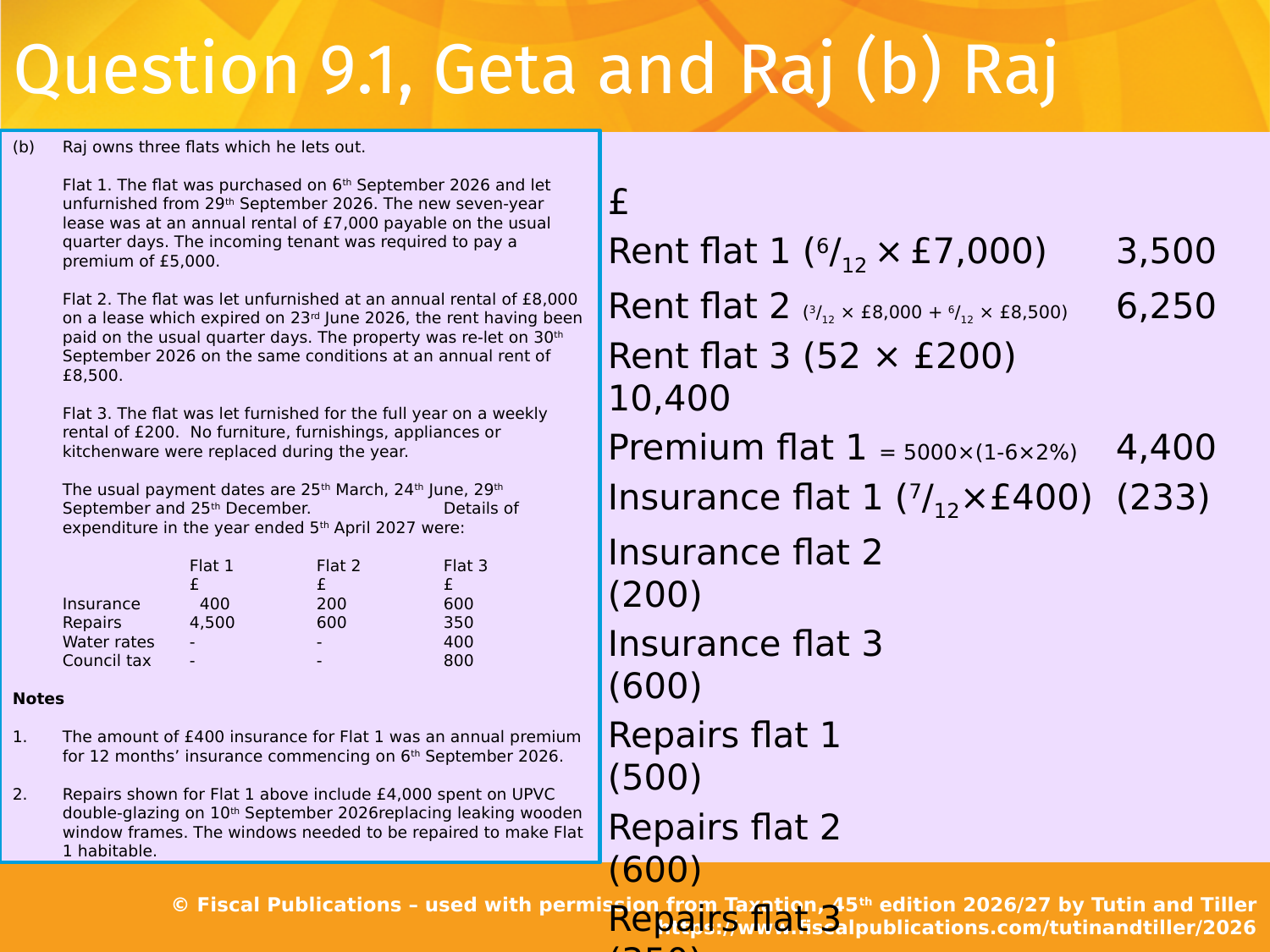

# Question 9.1, Geta and Raj (b) Raj
Raj owns three flats which he lets out.

	Flat 1. The flat was purchased on 6th September 2026 and let unfurnished from 29th September 2026. The new seven-year lease was at an annual rental of £7,000 payable on the usual quarter days. The incoming tenant was required to pay a premium of £5,000.

	Flat 2. The flat was let unfurnished at an annual rental of £8,000 on a lease which expired on 23rd June 2026, the rent having been paid on the usual quarter days. The property was re-let on 30th September 2026 on the same conditions at an annual rent of £8,500.

	Flat 3. The flat was let furnished for the full year on a weekly rental of £200.  No furniture, furnishings, appliances or kitchenware were replaced during the year.

	The usual payment dates are 25th March, 24th June, 29th September and 25th December.  	Details of expenditure in the year ended 5th April 2027 were:

		Flat 1	Flat 2	Flat 3
		£	£	£
	Insurance	  400 	200	600
	Repairs	4,500 	600	350
	Water rates	-	-	400
	Council tax	-	-	800

Notes

The amount of £400 insurance for Flat 1 was an annual premium for 12 months’ insurance commencing on 6th September 2026.

2.	Repairs shown for Flat 1 above include £4,000 spent on UPVC double-glazing on 10th September 2026replacing leaking wooden window frames. The windows needed to be repaired to make Flat 1 habitable.

					£
Rent flat 1 (6/12 × £7,000)	3,500
Rent flat 2 (3/12 × £8,000 + 6/12 × £8,500)	6,250
Rent flat 3 (52 × £200)		10,400
Premium flat 1 = 5000×(1-6×2%)	4,400
Insurance flat 1 (7/12×£400)	(233)
Insurance flat 2			(200)
Insurance flat 3			(600)
Repairs flat 1				(500)
Repairs flat 2				(600)
Repairs flat 3				(350)
Water rates				(400)
Council tax				(800)
Property business income	20,867
=====================